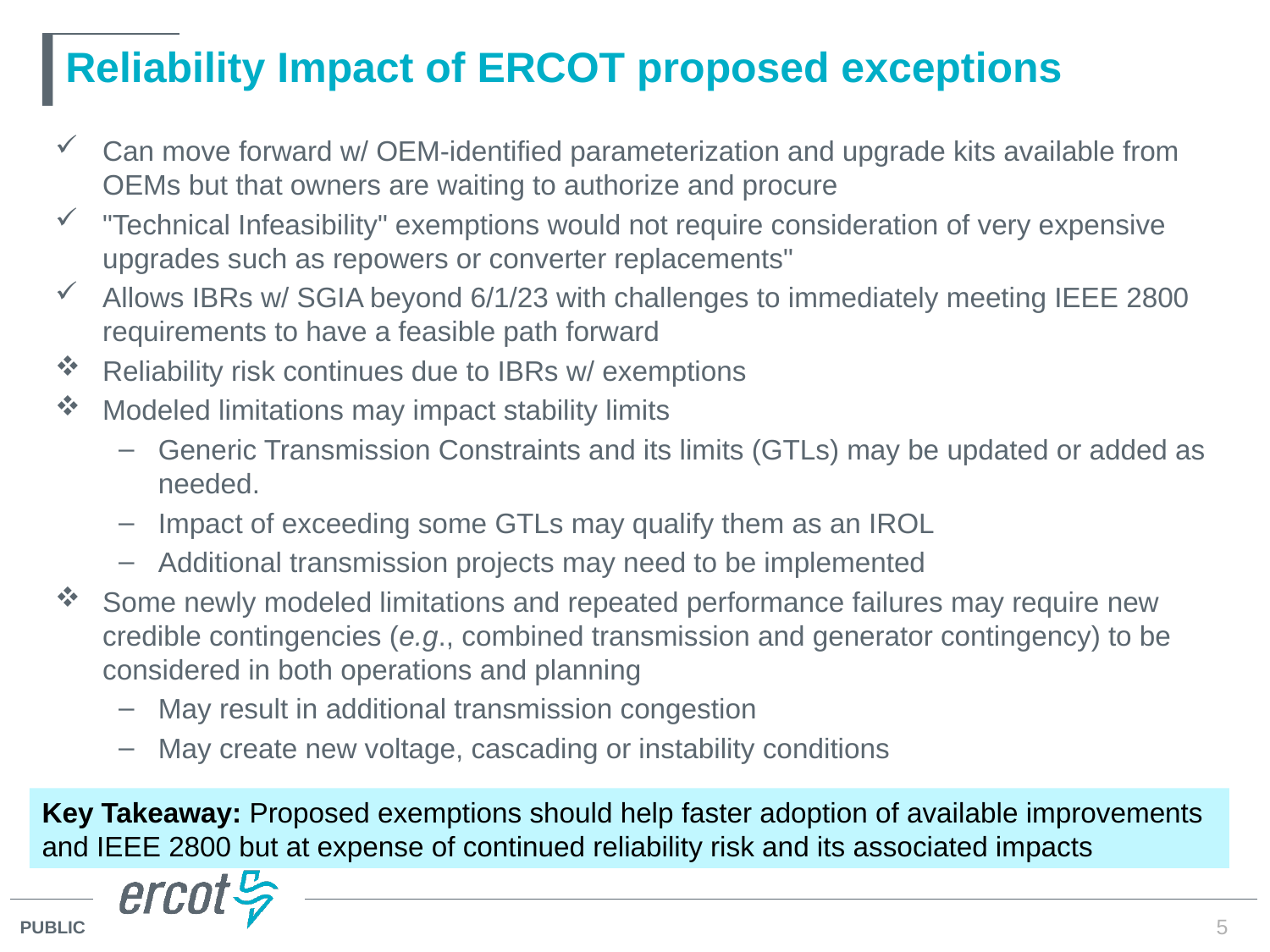

# Reliability Impact of ERCOT proposed exceptions
Can move forward w/ OEM-identified parameterization and upgrade kits available from OEMs but that owners are waiting to authorize and procure
"Technical Infeasibility" exemptions would not require consideration of very expensive upgrades such as repowers or converter replacements"
Allows IBRs w/ SGIA beyond 6/1/23 with challenges to immediately meeting IEEE 2800 requirements to have a feasible path forward
Reliability risk continues due to IBRs w/ exemptions
Modeled limitations may impact stability limits
Generic Transmission Constraints and its limits (GTLs) may be updated or added as needed.
Impact of exceeding some GTLs may qualify them as an IROL
Additional transmission projects may need to be implemented
Some newly modeled limitations and repeated performance failures may require new credible contingencies (e.g., combined transmission and generator contingency) to be considered in both operations and planning
May result in additional transmission congestion
May create new voltage, cascading or instability conditions

Key Takeaway: Proposed exemptions should help faster adoption of available improvements and IEEE 2800 but at expense of continued reliability risk and its associated impacts
5